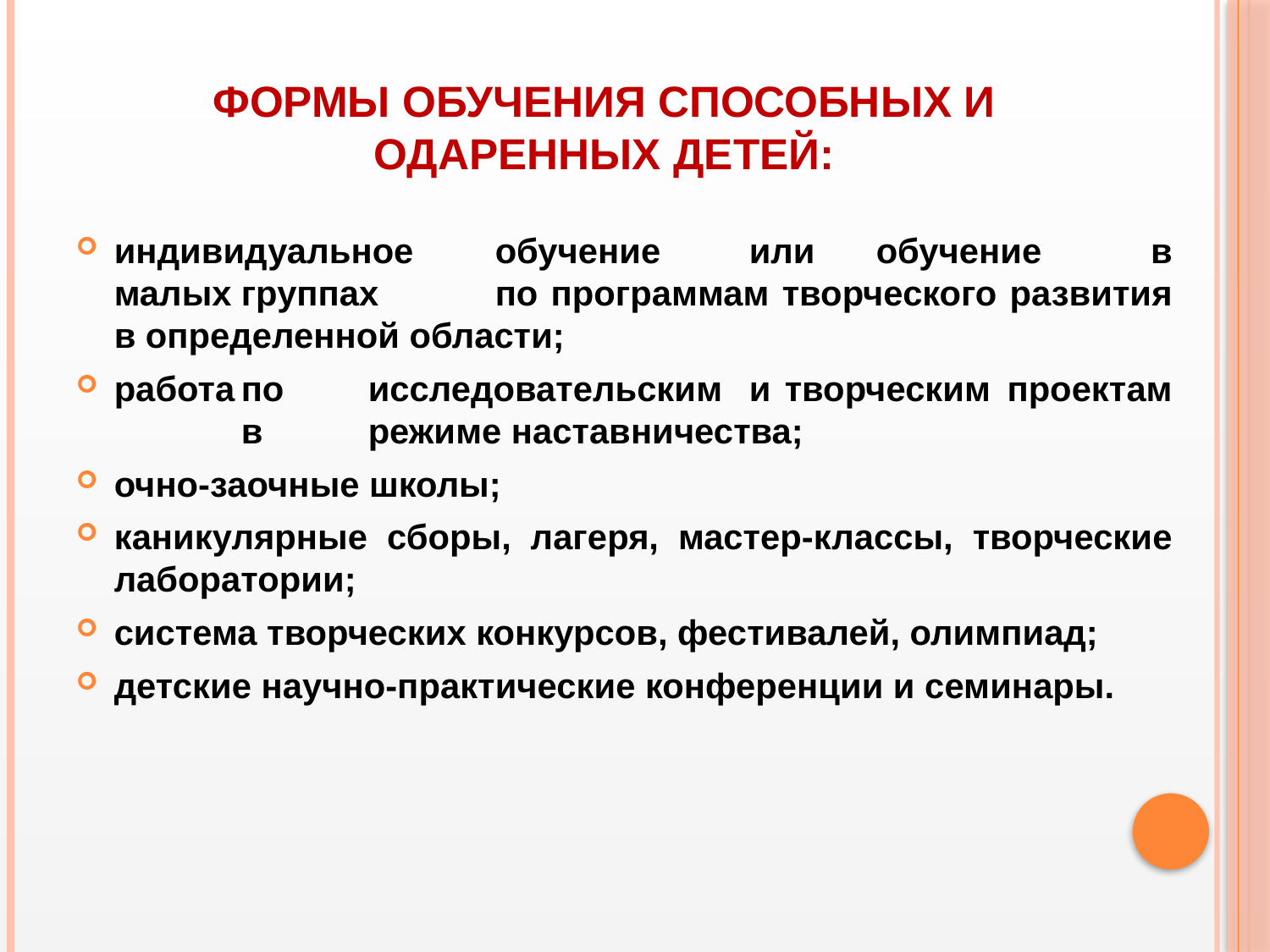

# Формы обучения способных и одаренных детей:
индивидуальное	обучение	или	обучение в малых	группах	по программам творческого развития в определенной области;
работа	по	исследовательским	и творческим	проектам	в	режиме наставничества;
очно-заочные школы;
каникулярные сборы, лагеря, мастер-классы, творческие лаборатории;
система творческих конкурсов, фестивалей, олимпиад;
детские научно-практические конференции и семинары.